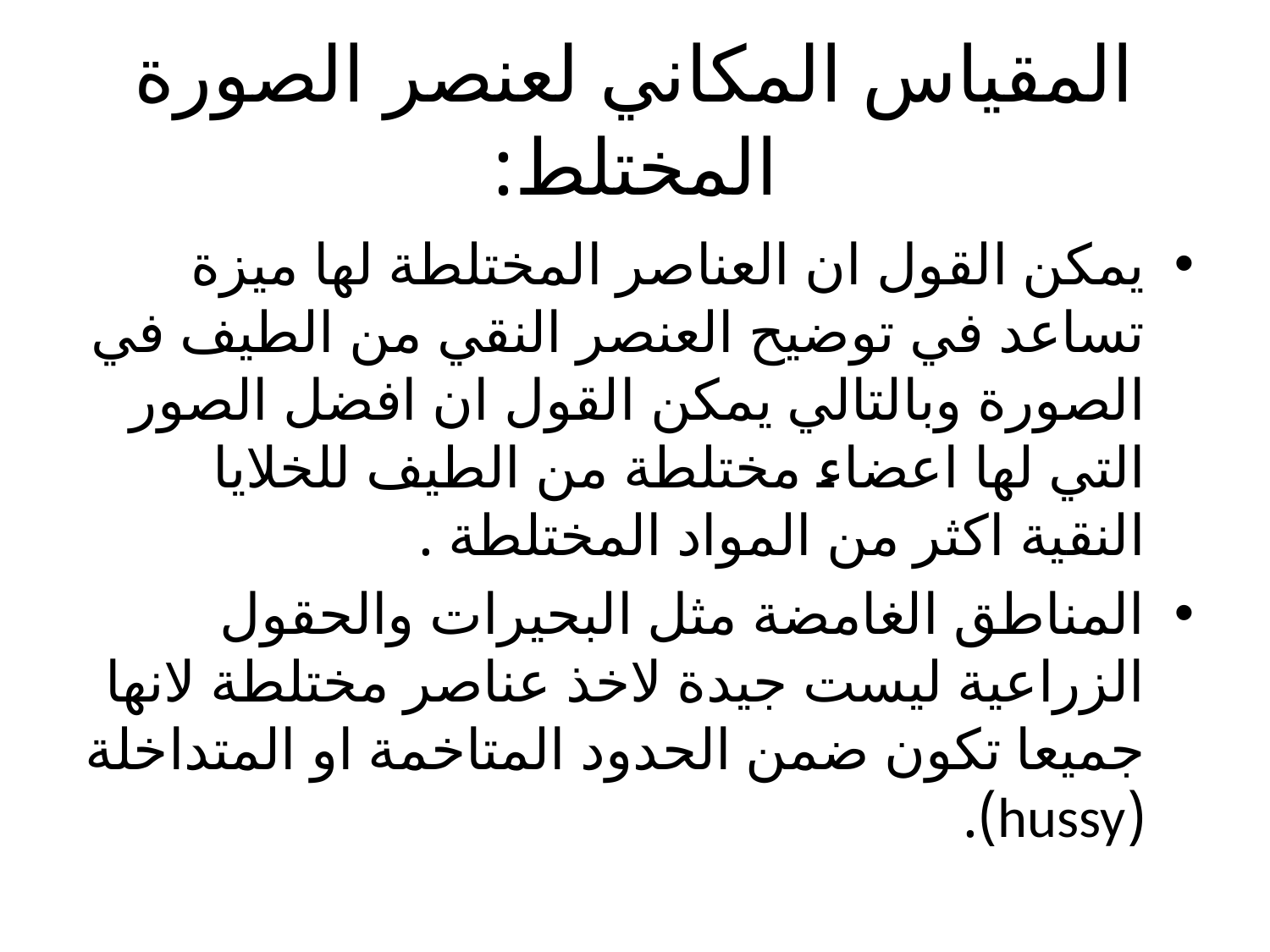

# المقياس المكاني لعنصر الصورة المختلط:
يمكن القول ان العناصر المختلطة لها ميزة تساعد في توضيح العنصر النقي من الطيف في الصورة وبالتالي يمكن القول ان افضل الصور التي لها اعضاء مختلطة من الطيف للخلايا النقية اكثر من المواد المختلطة .
المناطق الغامضة مثل البحيرات والحقول الزراعية ليست جيدة لاخذ عناصر مختلطة لانها جميعا تكون ضمن الحدود المتاخمة او المتداخلة (hussy).